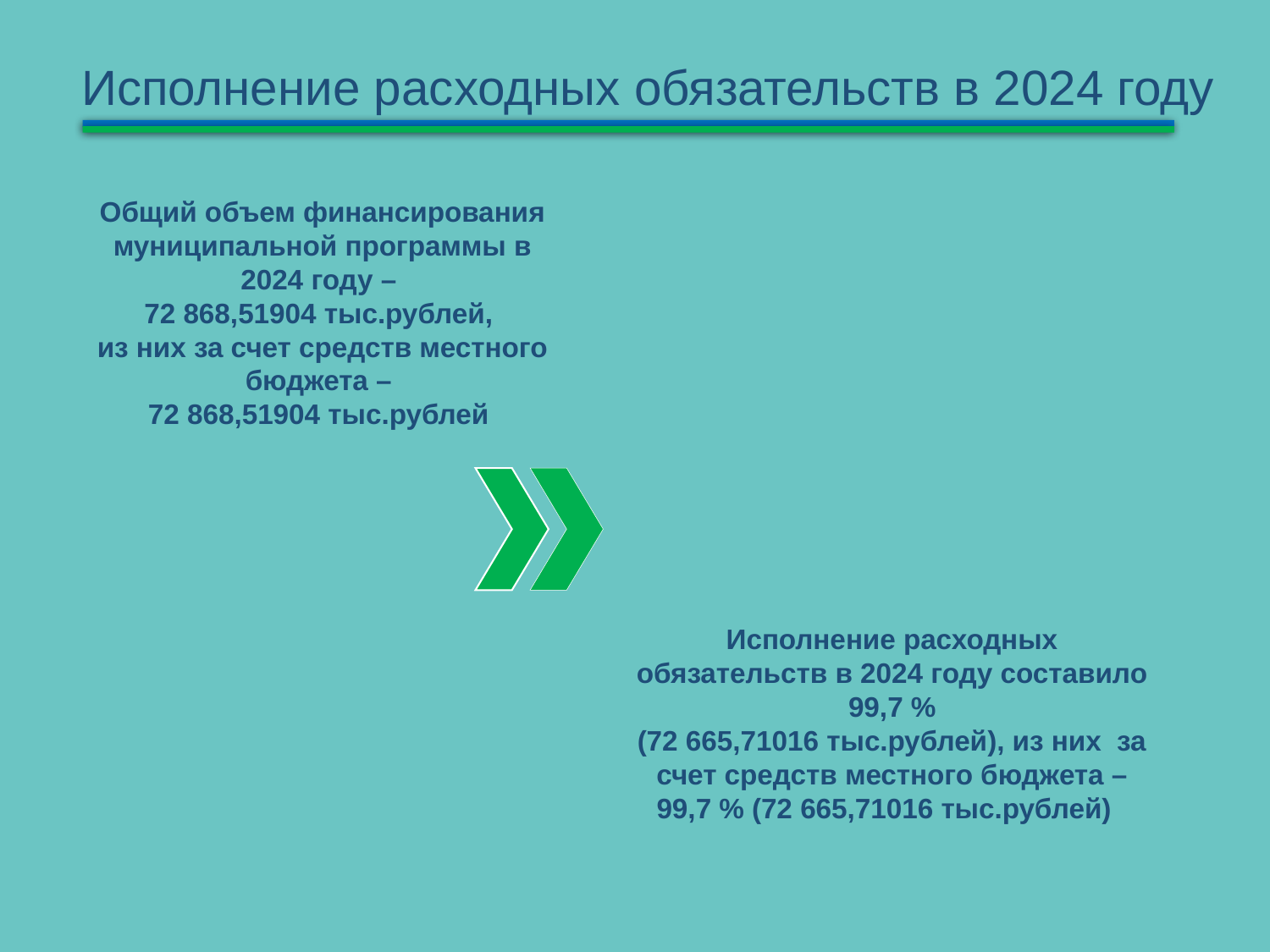

Исполнение расходных обязательств в 2024 году

Общий объем финансирования муниципальной программы в 2024 году –
72 868,51904 тыс.рублей,
из них за счет средств местного бюджета –
72 868,51904 тыс.рублей

Исполнение расходных обязательств в 2024 году составило 99,7 %
(72 665,71016 тыс.рублей), из них  за счет средств местного бюджета – 99,7 % (72 665,71016 тыс.рублей)